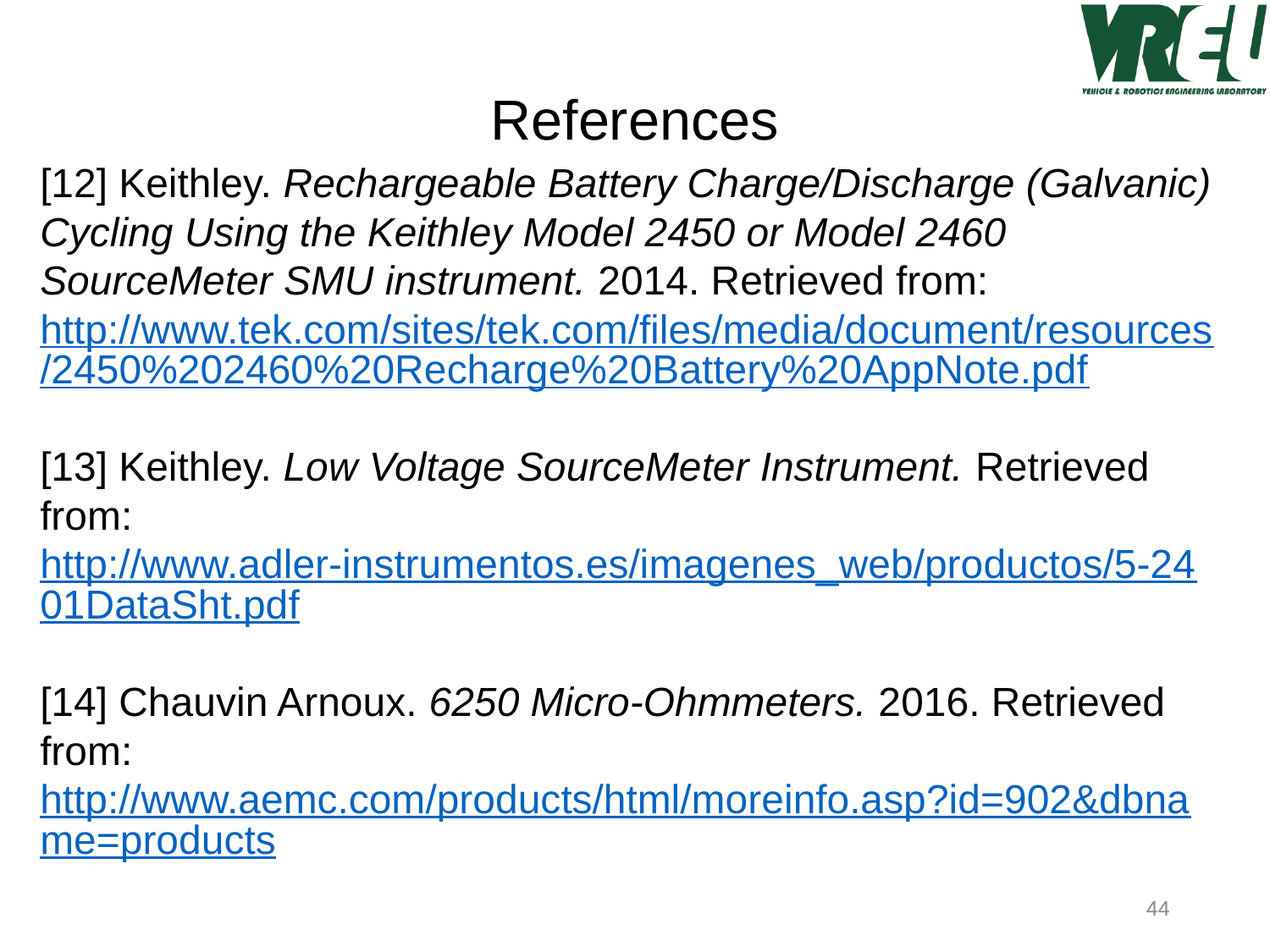

References
[12] Keithley. Rechargeable Battery Charge/Discharge (Galvanic) Cycling Using the Keithley Model 2450 or Model 2460 SourceMeter SMU instrument. 2014. Retrieved from: http://www.tek.com/sites/tek.com/files/media/document/resources/2450%202460%20Recharge%20Battery%20AppNote.pdf

[13] Keithley. Low Voltage SourceMeter Instrument. Retrieved from: http://www.adler-instrumentos.es/imagenes_web/productos/5-2401DataSht.pdf

[14] Chauvin Arnoux. 6250 Micro-Ohmmeters. 2016. Retrieved from: http://www.aemc.com/products/html/moreinfo.asp?id=902&dbname=products

44